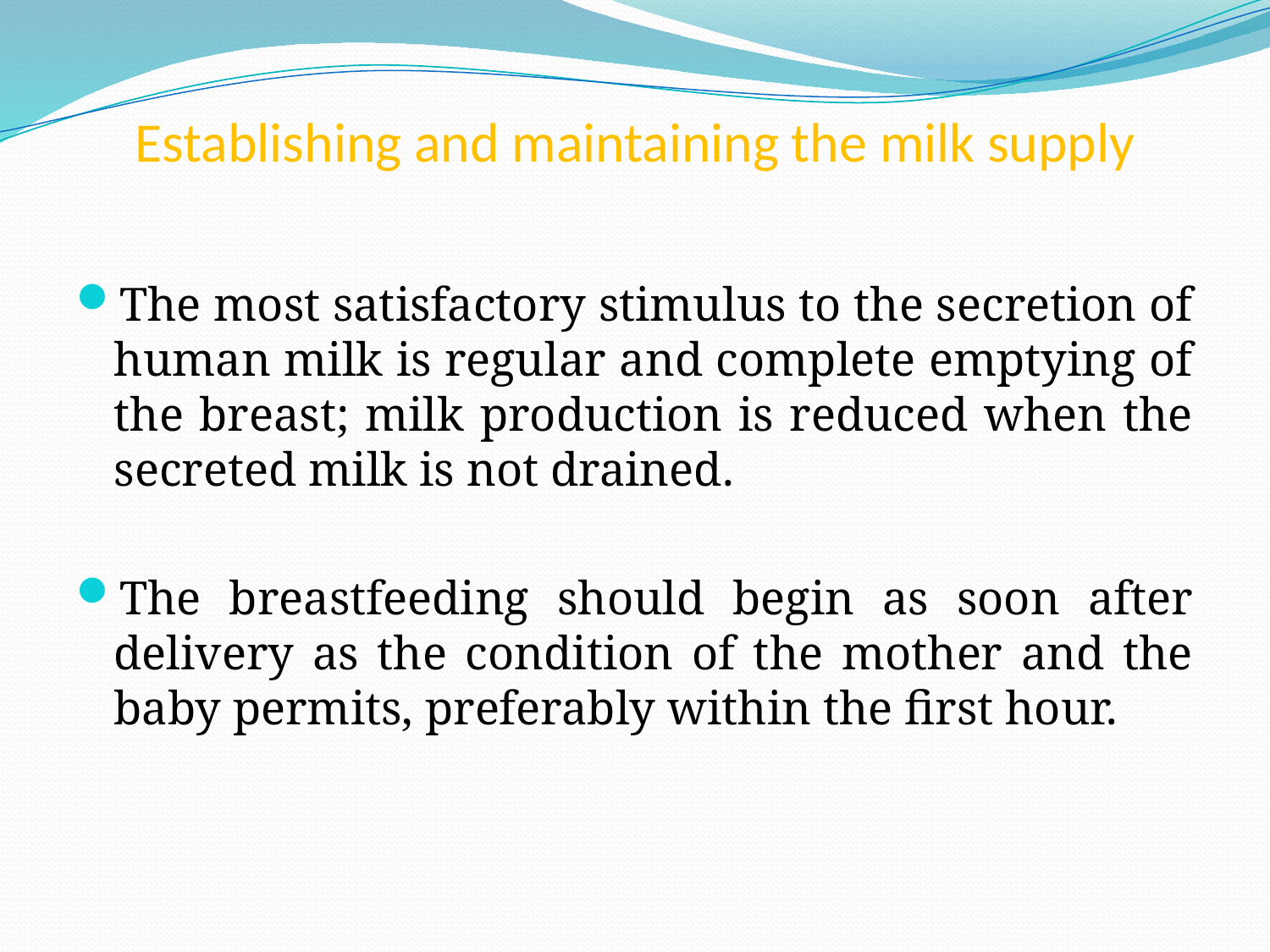

# Establishing and maintaining the milk supply
The most satisfactory stimulus to the secretion of human milk is regular and complete emptying of the breast; milk production is reduced when the secreted milk is not drained.

The breastfeeding should begin as soon after delivery as the condition of the mother and the baby permits, preferably within the first hour.